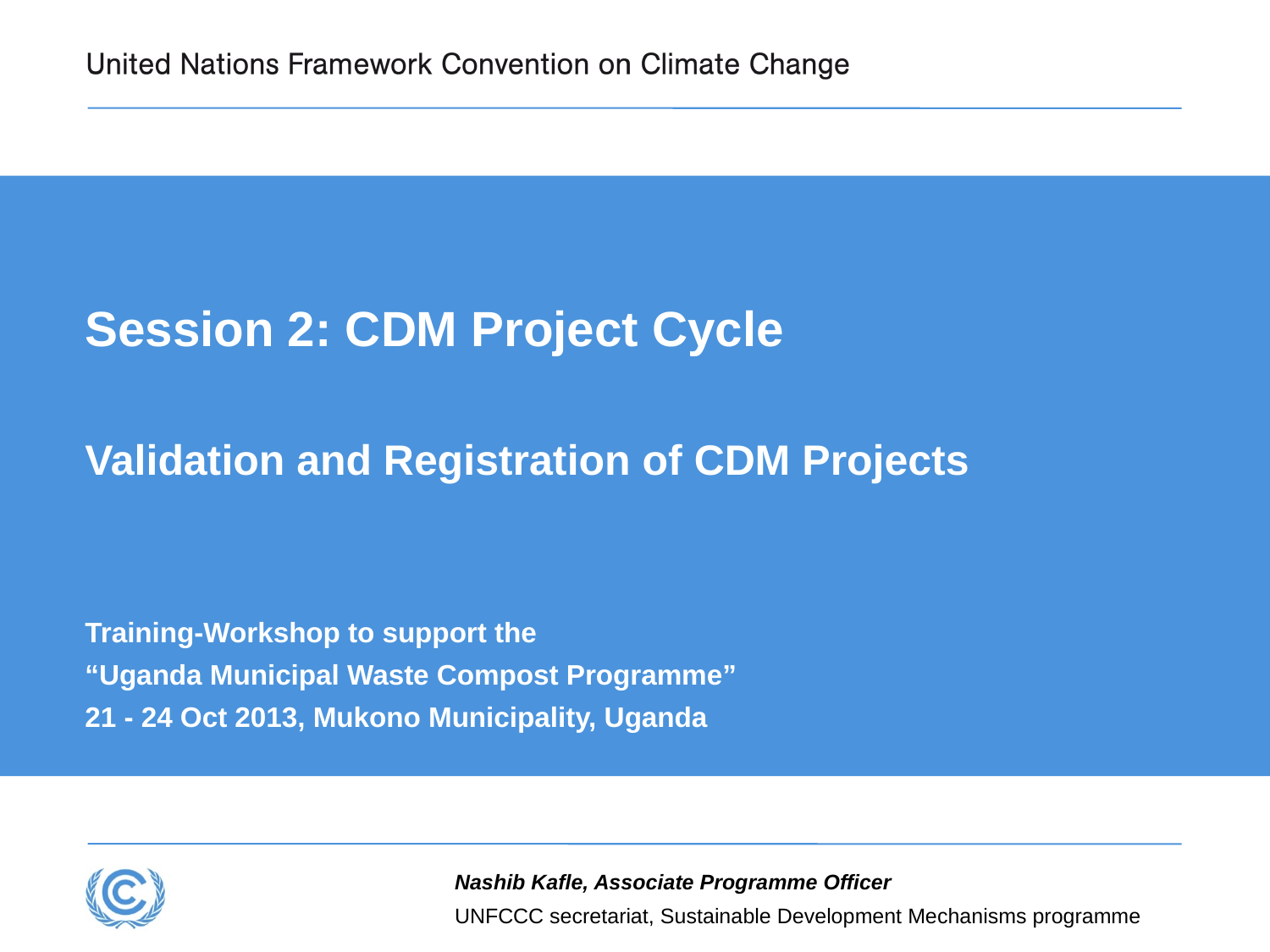

# Session 2: CDM Project Cycle Validation and Registration of CDM Projects
Training-Workshop to support the
“Uganda Municipal Waste Compost Programme”
21 - 24 Oct 2013, Mukono Municipality, Uganda
Nashib Kafle, Associate Programme Officer
UNFCCC secretariat, Sustainable Development Mechanisms programme